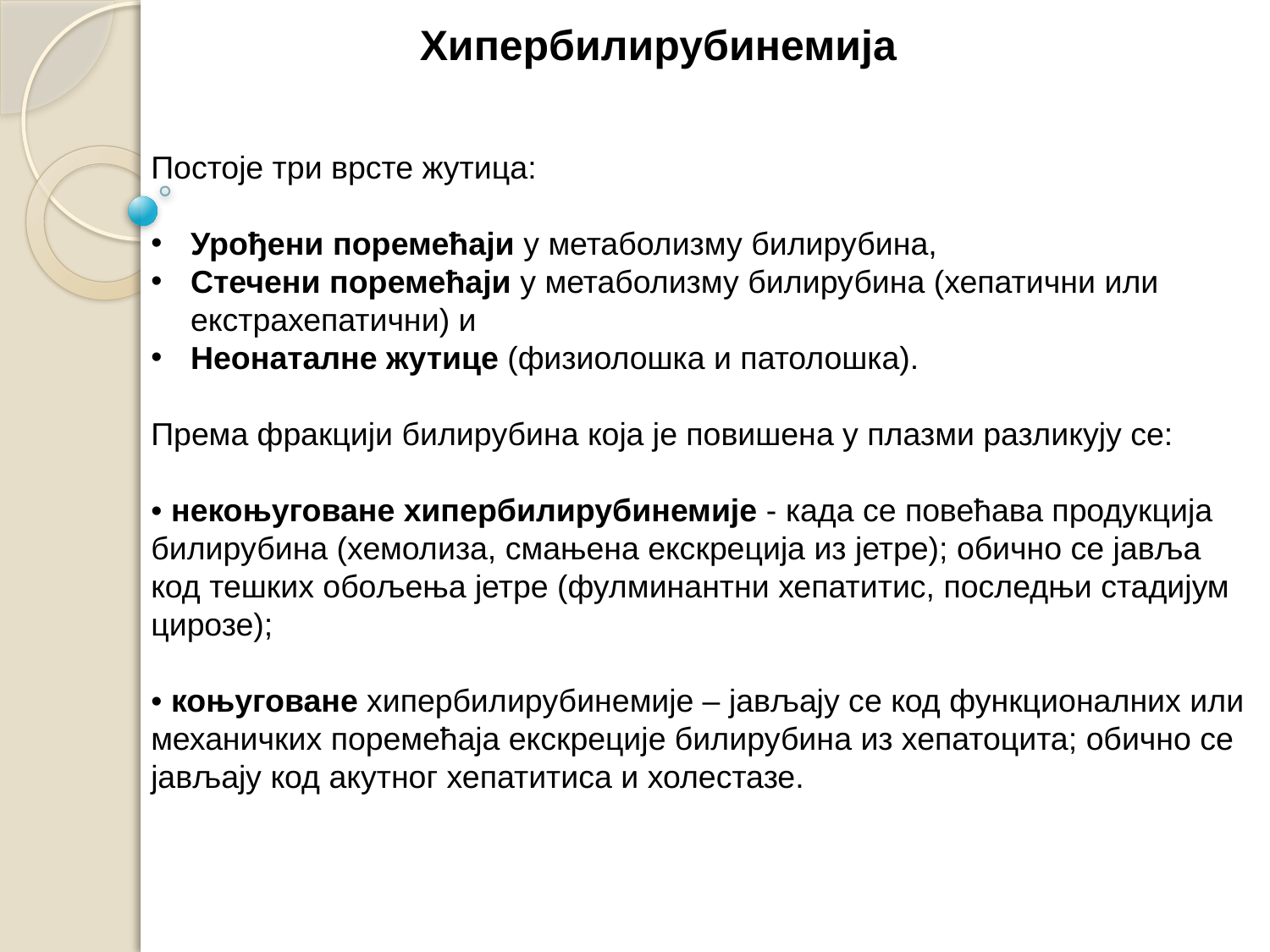

Хипербилирубинемија
Постоје три врсте жутица:

Урођени поремећаји у метаболизму билирубина,
Стечени поремећаји у метаболизму билирубина (хепатични или екстрахепатични) и
Неонаталне жутице (физиолошка и патолошка).

Према фракцији билирубина која је повишена у плазми разликују се:
• некоњуговане хипербилирубинемије - када се повећава продукција билирубина (хемолиза, смањена екскреција из јетре); обично се јавља код тешких обољења јетре (фулминантни хепатитис, последњи стадијум цирозе);
• коњуговане хипербилирубинемије – јављају се код функционалних или механичких поремећаја екскреције билирубина из хепатоцита; обично се јављају код акутног хепатитиса и холестазе.